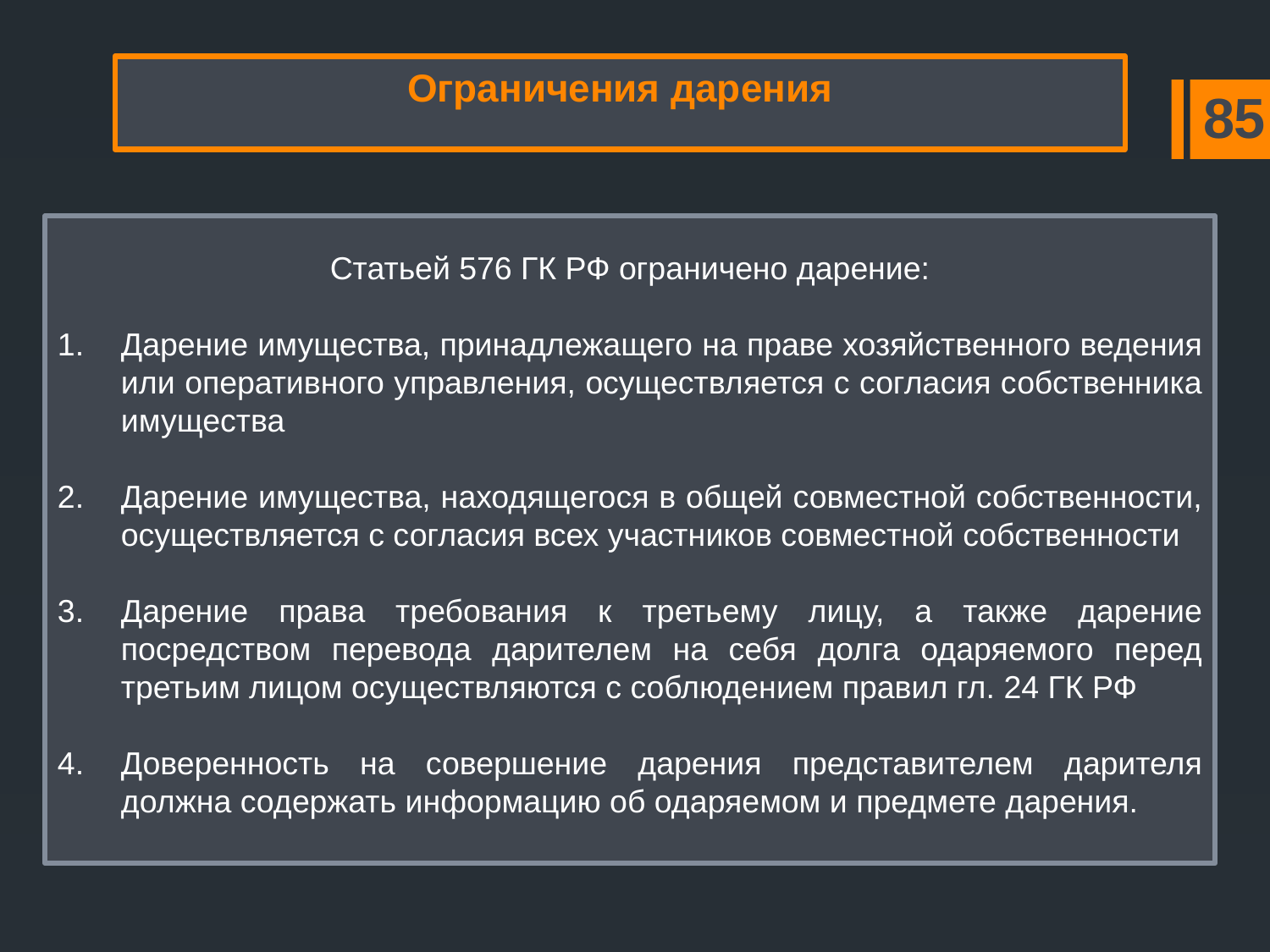

# Ограничения дарения
 85

Статьей 576 ГК РФ ограничено дарение:

Дарение имущества, принадлежащего на праве хозяйственного ведения или оперативного управления, осуществляется с согласия собственника имущества

Дарение имущества, находящегося в общей совместной собственности, осуществляется с согласия всех участников совместной собственности

Дарение права требования к третьему лицу, а также дарение посредством перевода дарителем на себя долга одаряемого перед третьим лицом осуществляются с соблюдением правил гл. 24 ГК РФ

Доверенность на совершение дарения представителем дарителя должна содержать информацию об одаряемом и предмете дарения.